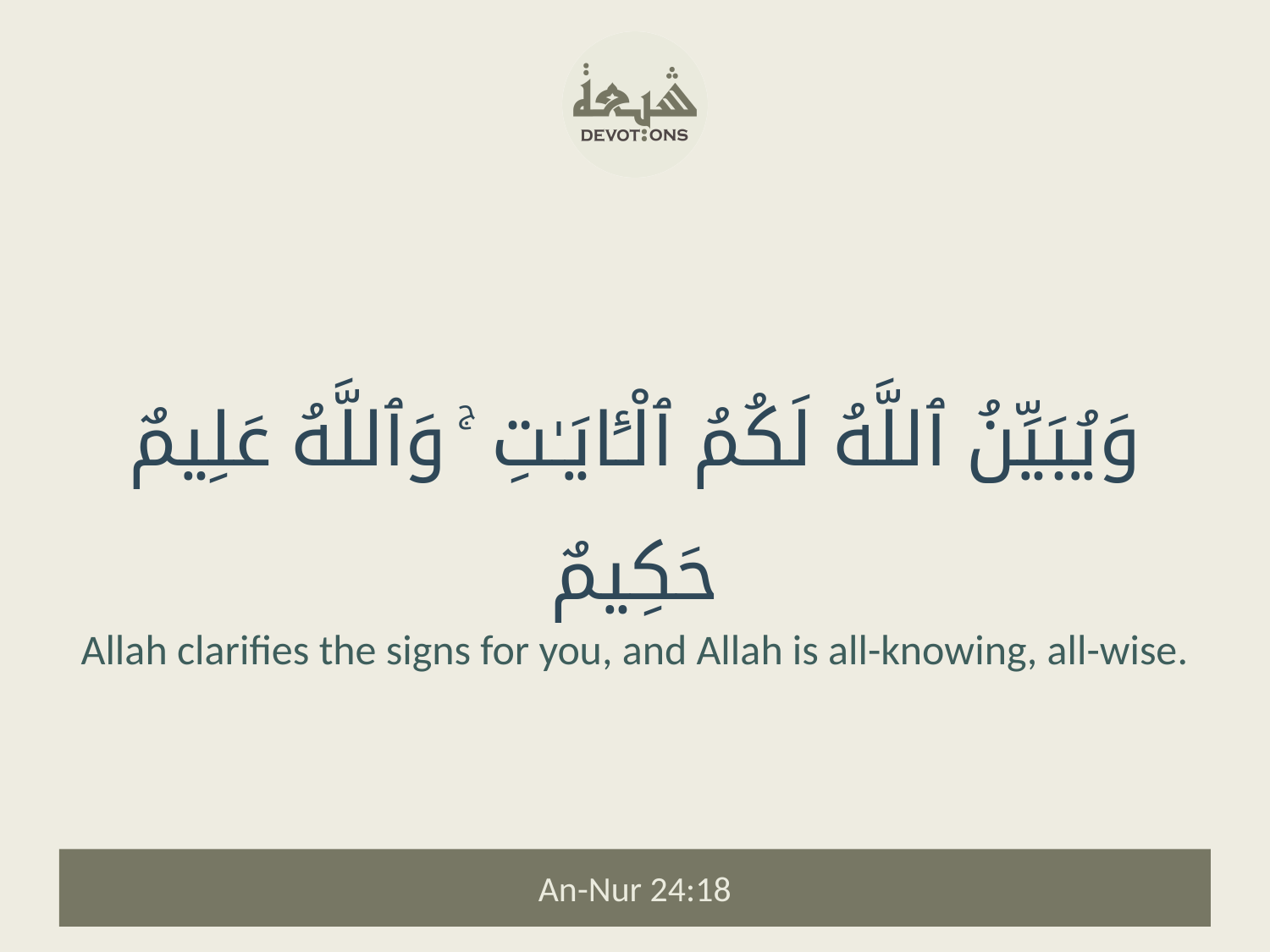

وَيُبَيِّنُ ٱللَّهُ لَكُمُ ٱلْـَٔايَـٰتِ ۚ وَٱللَّهُ عَلِيمٌ حَكِيمٌ
Allah clarifies the signs for you, and Allah is all-knowing, all-wise.
An-Nur 24:18